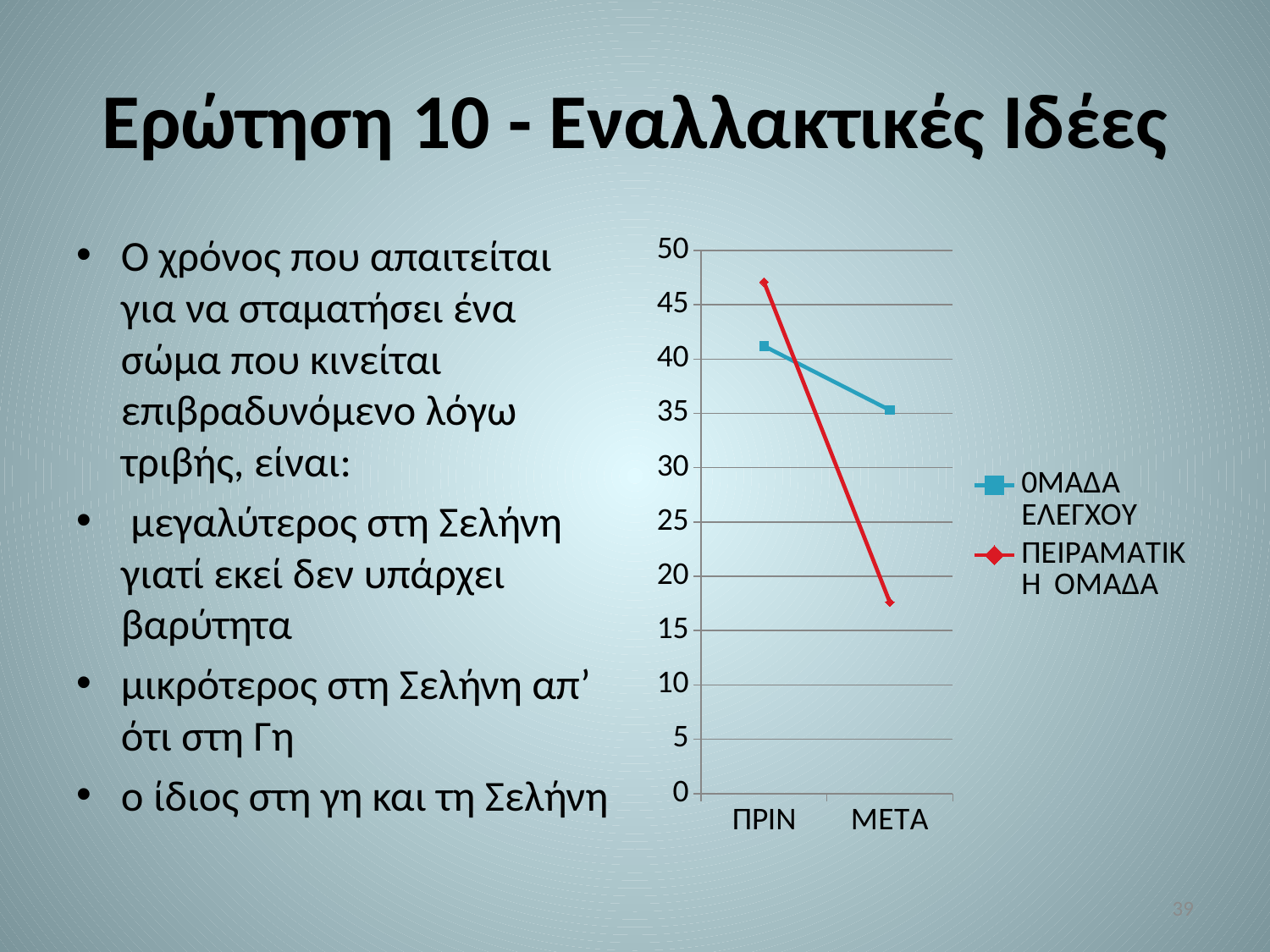

# Ερώτηση 10 - Εναλλακτικές Ιδέες
Ο χρόνος που απαιτείται για να σταματήσει ένα σώμα που κινείται επιβραδυνόμενο λόγω τριβής, είναι:
 μεγαλύτερος στη Σελήνη γιατί εκεί δεν υπάρχει βαρύτητα
μικρότερος στη Σελήνη απ’ ότι στη Γη
ο ίδιος στη γη και τη Σελήνη

### Chart

| Category | 0ΜΑΔΑ  ΕΛΕΓΧΟΥ | ΠΕΙΡΑΜΑΤΙΚΗ  ΟΜΑΔΑ |
|---|---|---|
| ΠΡΙΝ | 41.2 | 47.1 |
| ΜΕΤΑ | 35.300000000000004 | 17.6 |
39